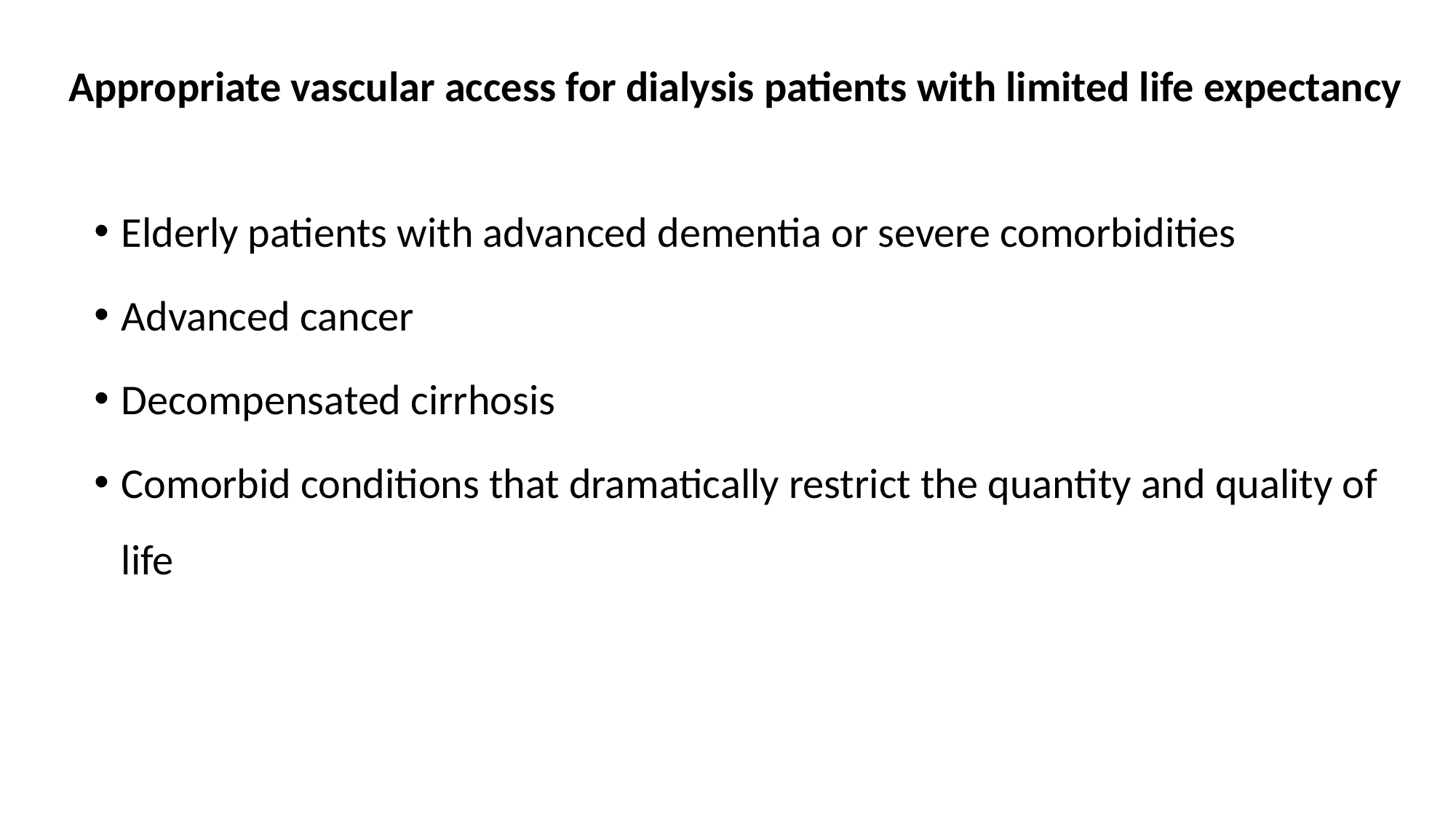

Appropriate vascular access for dialysis patients with limited life expectancy

Elderly patients with advanced dementia or severe comorbidities
Advanced cancer
Decompensated cirrhosis
Comorbid conditions that dramatically restrict the quantity and quality of life